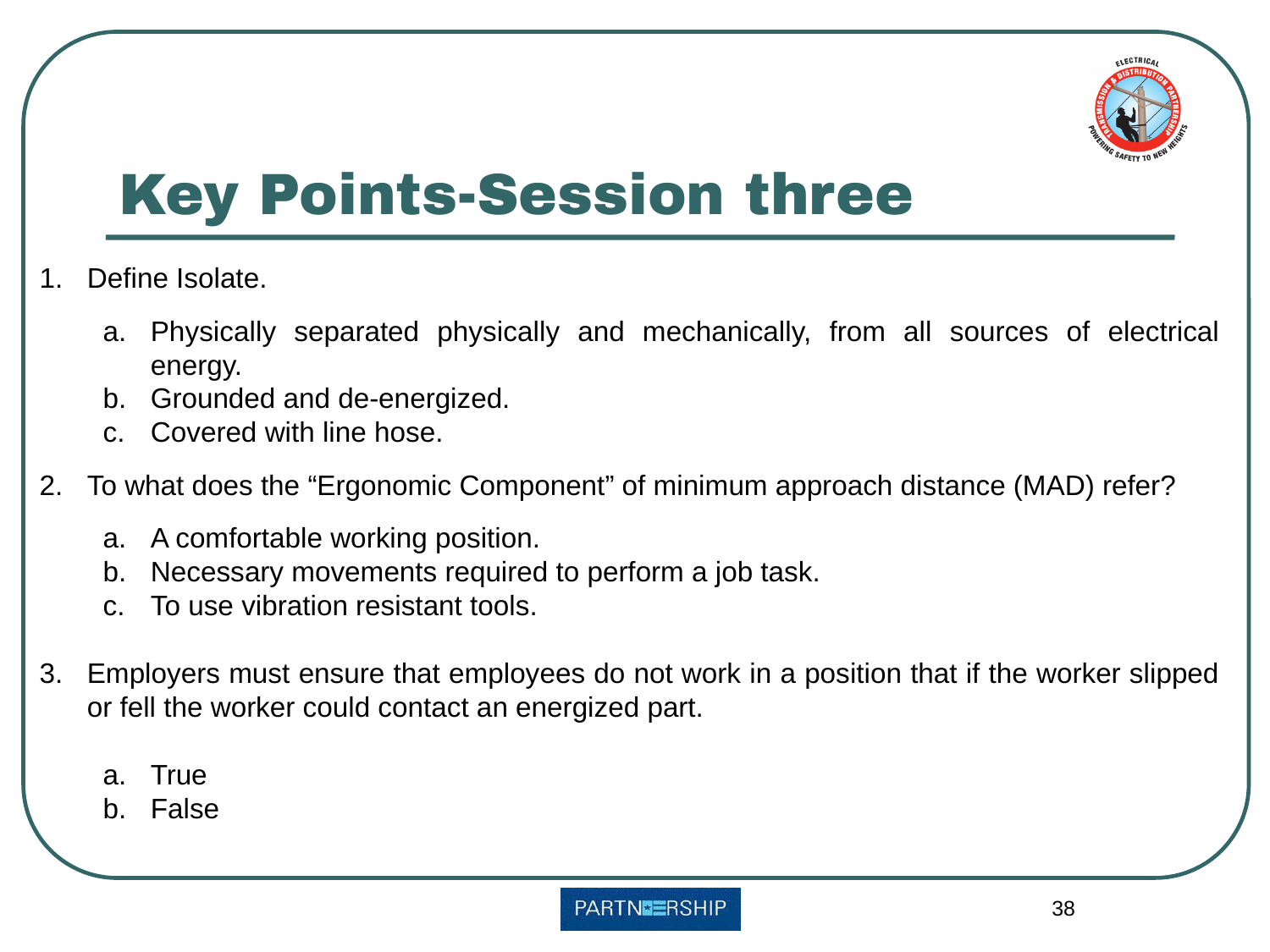

# Key Points-Session three
Define Isolate.

Physically separated physically and mechanically, from all sources of electrical energy.
Grounded and de-energized.
Covered with line hose.

To what does the “Ergonomic Component” of minimum approach distance (MAD) refer?

A comfortable working position.
Necessary movements required to perform a job task.
To use vibration resistant tools.

Employers must ensure that employees do not work in a position that if the worker slipped or fell the worker could contact an energized part.

True
False
38